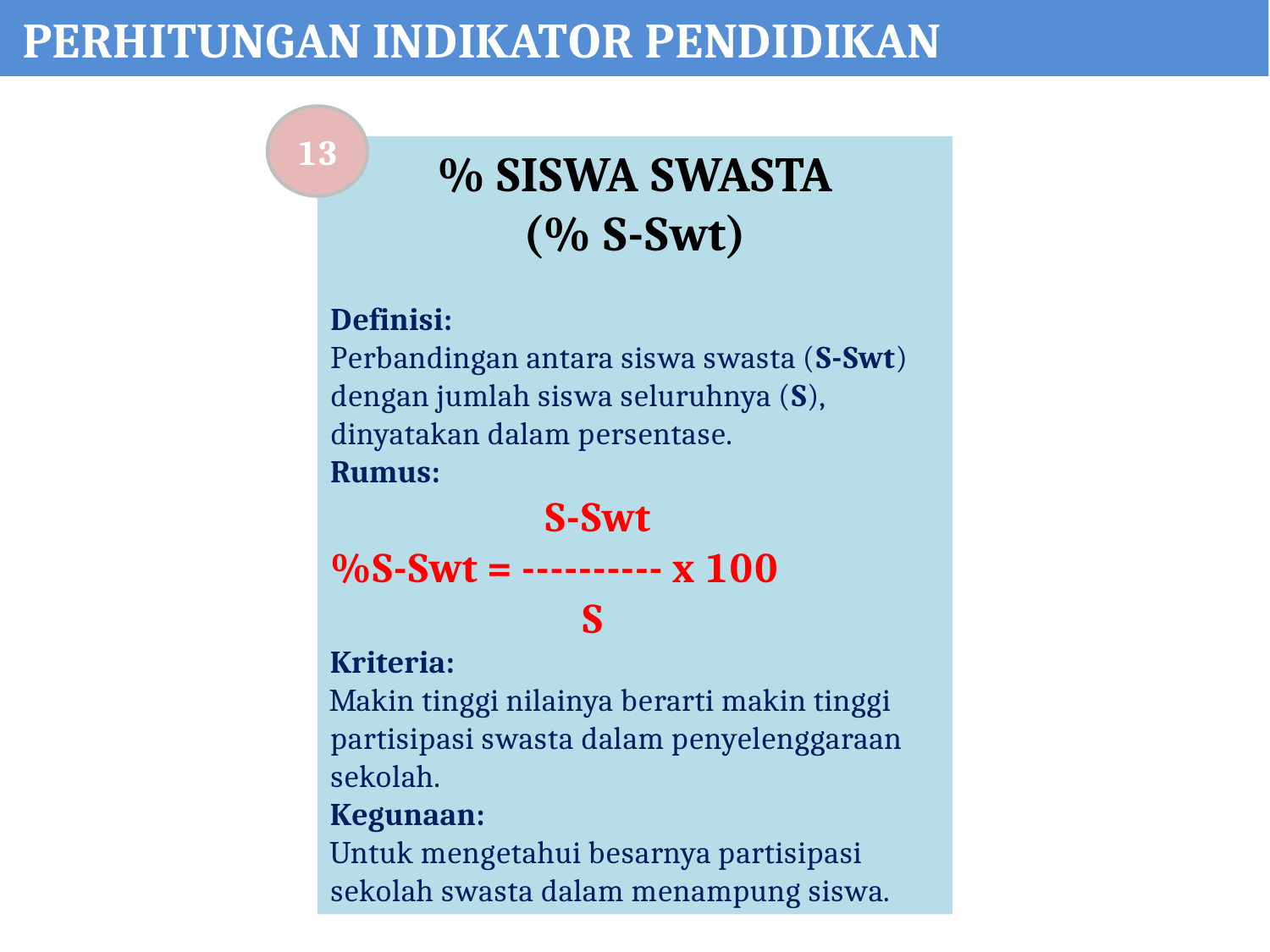

PERHITUNGAN INDIKATOR PENDIDIKAN
13
% SISWA SWASTA
(% S-Swt)

Definisi:
Perbandingan antara siswa swasta (S-Swt) dengan jumlah siswa seluruhnya (S), dinyatakan dalam persentase.
Rumus:
                       S-Swt
%S-Swt = ---------- x 100
                           S
Kriteria:
Makin tinggi nilainya berarti makin tinggi partisipasi swasta dalam penyelenggaraan sekolah.
Kegunaan:
Untuk mengetahui besarnya partisipasi sekolah swasta dalam menampung siswa.